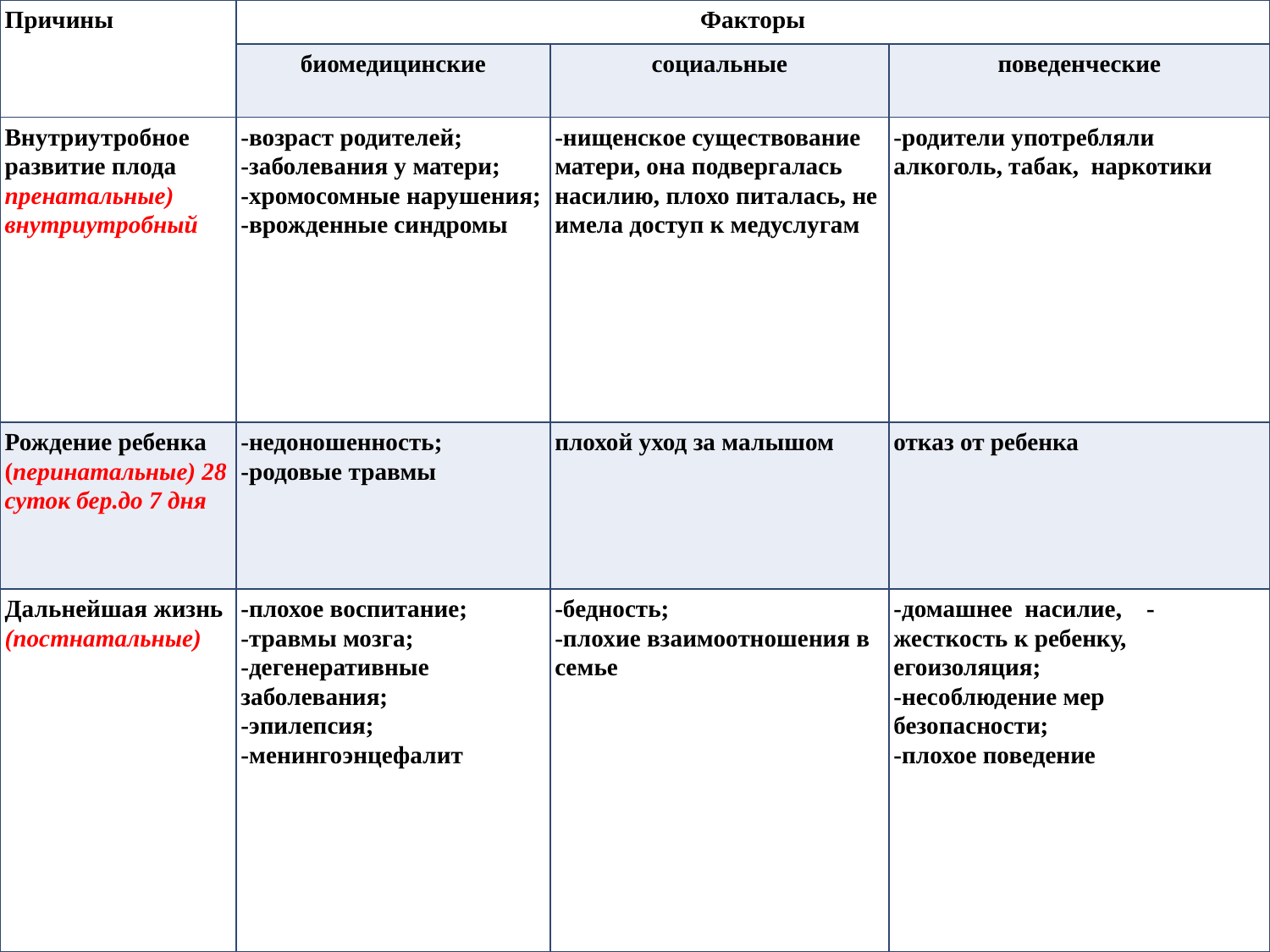

| Причины | Факторы |  |  |
| --- | --- | --- | --- |
|  | биомедицинские | социальные | поведенческие |
| Внутриутробное развитие плода пренатальные) внутриутробный | -возраст родителей; -заболевания у матери; -хромосомные нарушения; -врожденные синдромы | -нищенское существование матери, она подвергалась насилию, плохо питалась, не имела доступ к медуслугам | -родители употребляли алкоголь, табак, наркотики |
| Рождение ребенка (перинатальные) 28 суток бер.до 7 дня | -недоношенность; -родовые травмы | плохой уход за малышом | отказ от ребенка |
| Дальнейшая жизнь (постнатальные) | -плохое воспитание; -травмы мозга; -дегенеративные заболевания; -эпилепсия; -менингоэнцефалит | -бедность; -плохие взаимоотношения в семье | -домашнее  насилие, -жесткость к ребенку, егоизоляция; -несоблюдение мер безопасности; -плохое поведение |